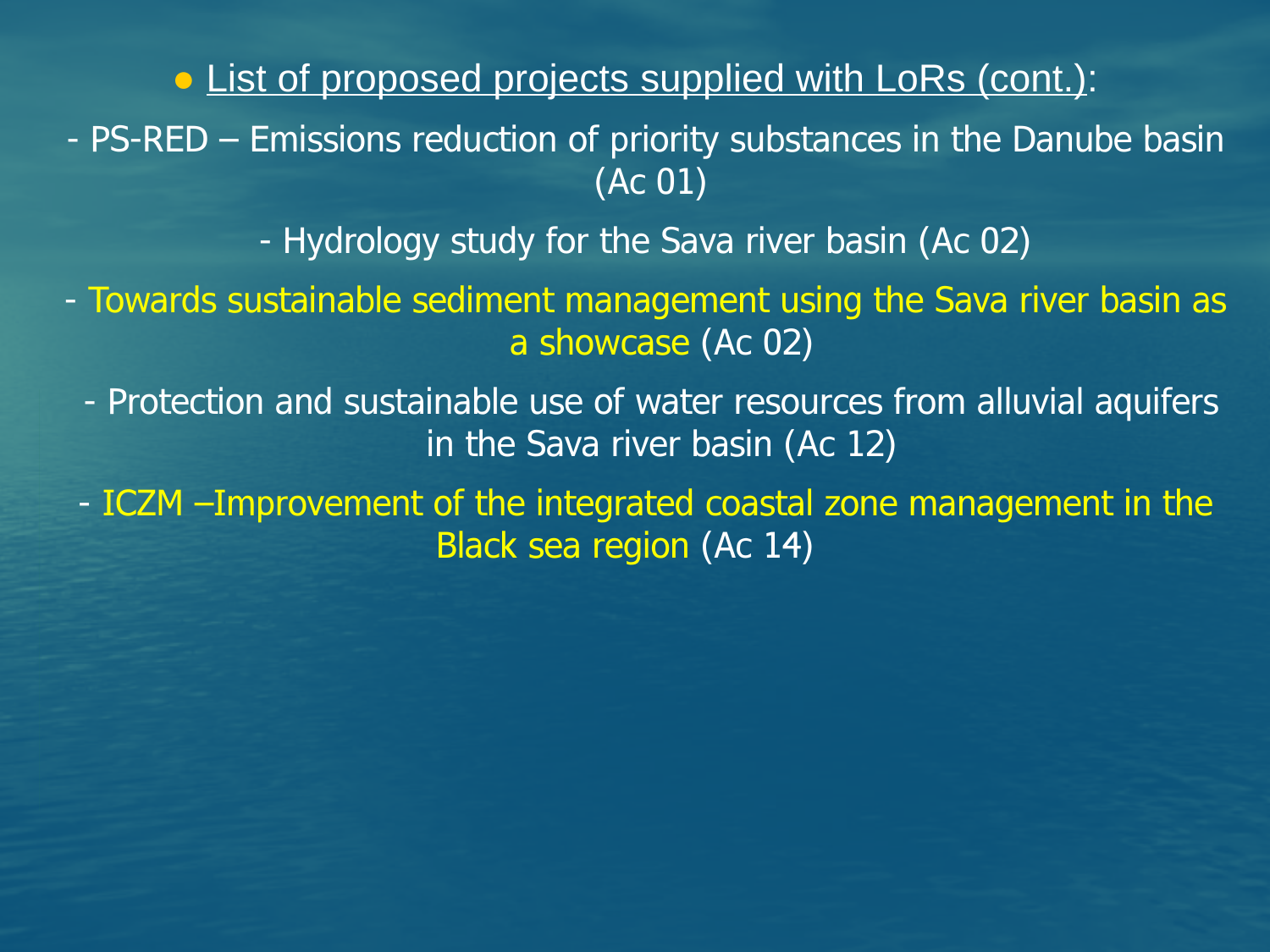

● List of proposed projects supplied with LoRs (cont.):

   - PS-RED – Emissions reduction of priority substances in the Danube basin
     (Ac 01)

   - Hydrology study for the Sava river basin (Ac 02)

   - Towards sustainable sediment management using the Sava river basin as
     a showcase (Ac 02)

   - Protection and sustainable use of water resources from alluvial aquifers
     in the Sava river basin (Ac 12)

   - ICZM –Improvement of the integrated coastal zone management in the
     Black sea region (Ac 14)